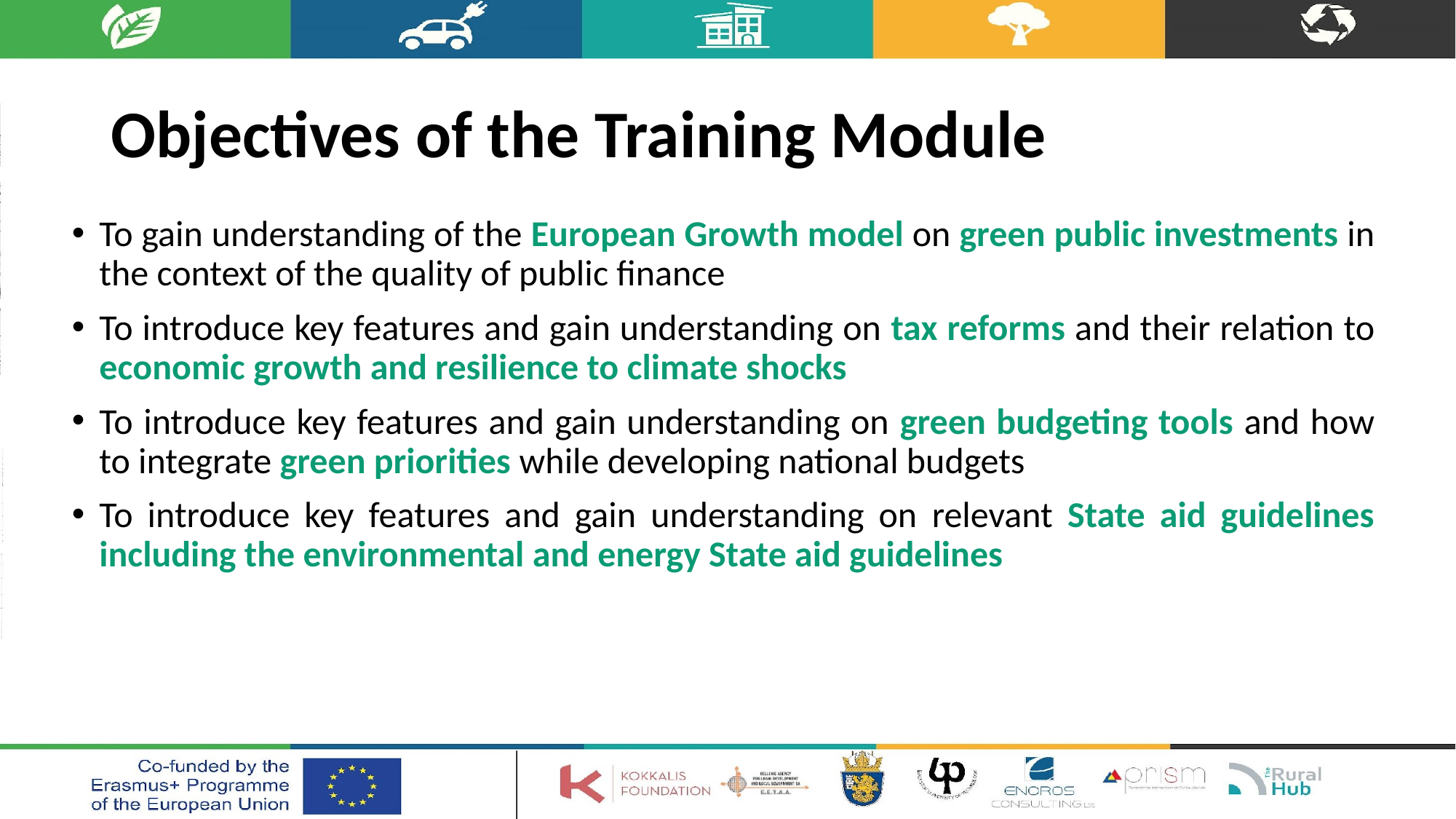

# Objectives of the Training Module
To gain understanding of the European Growth model on green public investments in the context of the quality of public finance
To introduce key features and gain understanding on tax reforms and their relation to economic growth and resilience to climate shocks
To introduce key features and gain understanding on green budgeting tools and how to integrate green priorities while developing national budgets
To introduce key features and gain understanding on relevant State aid guidelines including the environmental and energy State aid guidelines